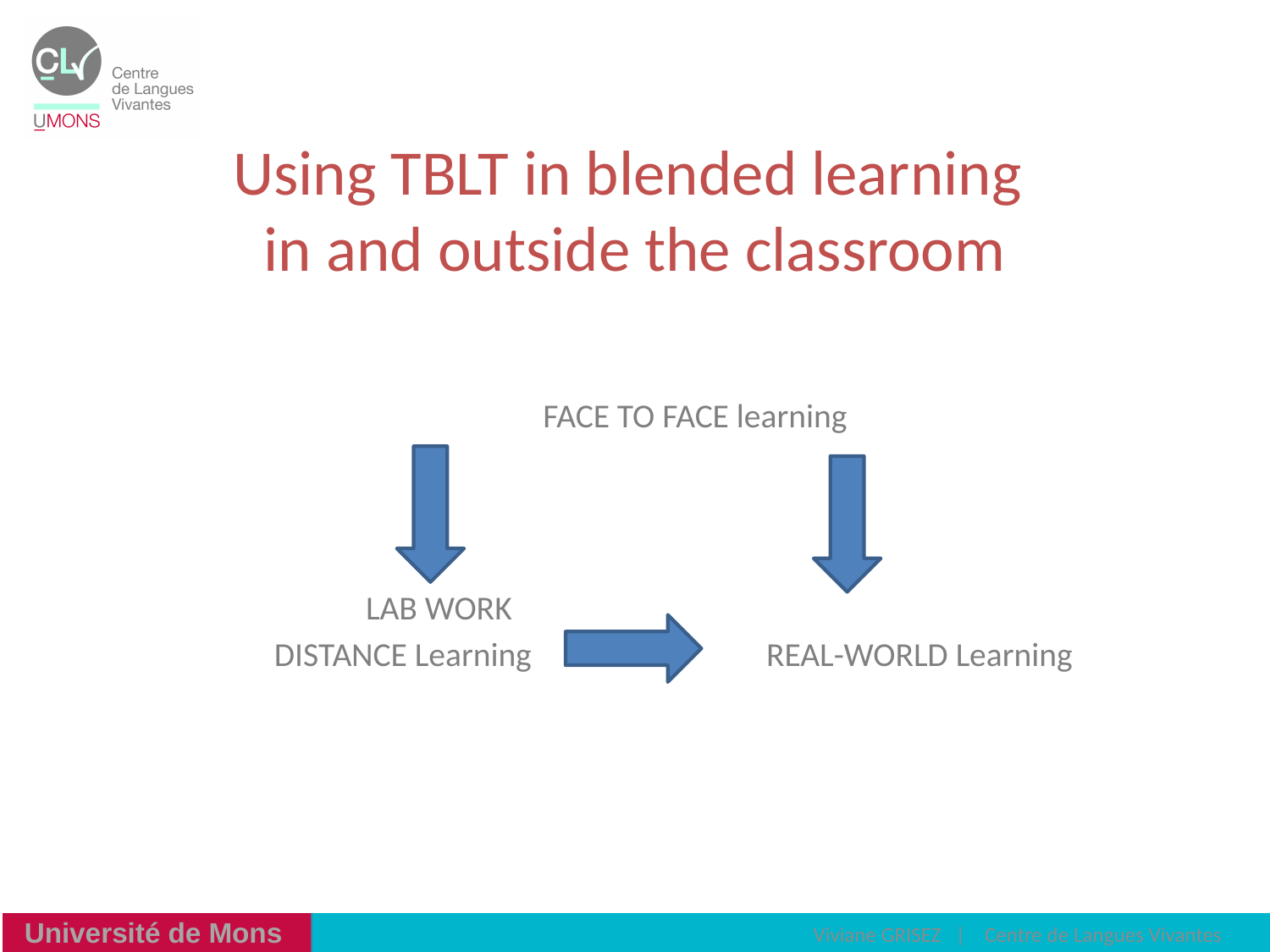

# Using TBLT in blended learning in and outside the classroom

 				   FACE TO FACE learning

                                      LAB WORK
                          DISTANCE Learning 		 REAL-WORLD Learning

 Viviane GRISEZ   |    Centre de Langues Vivantes